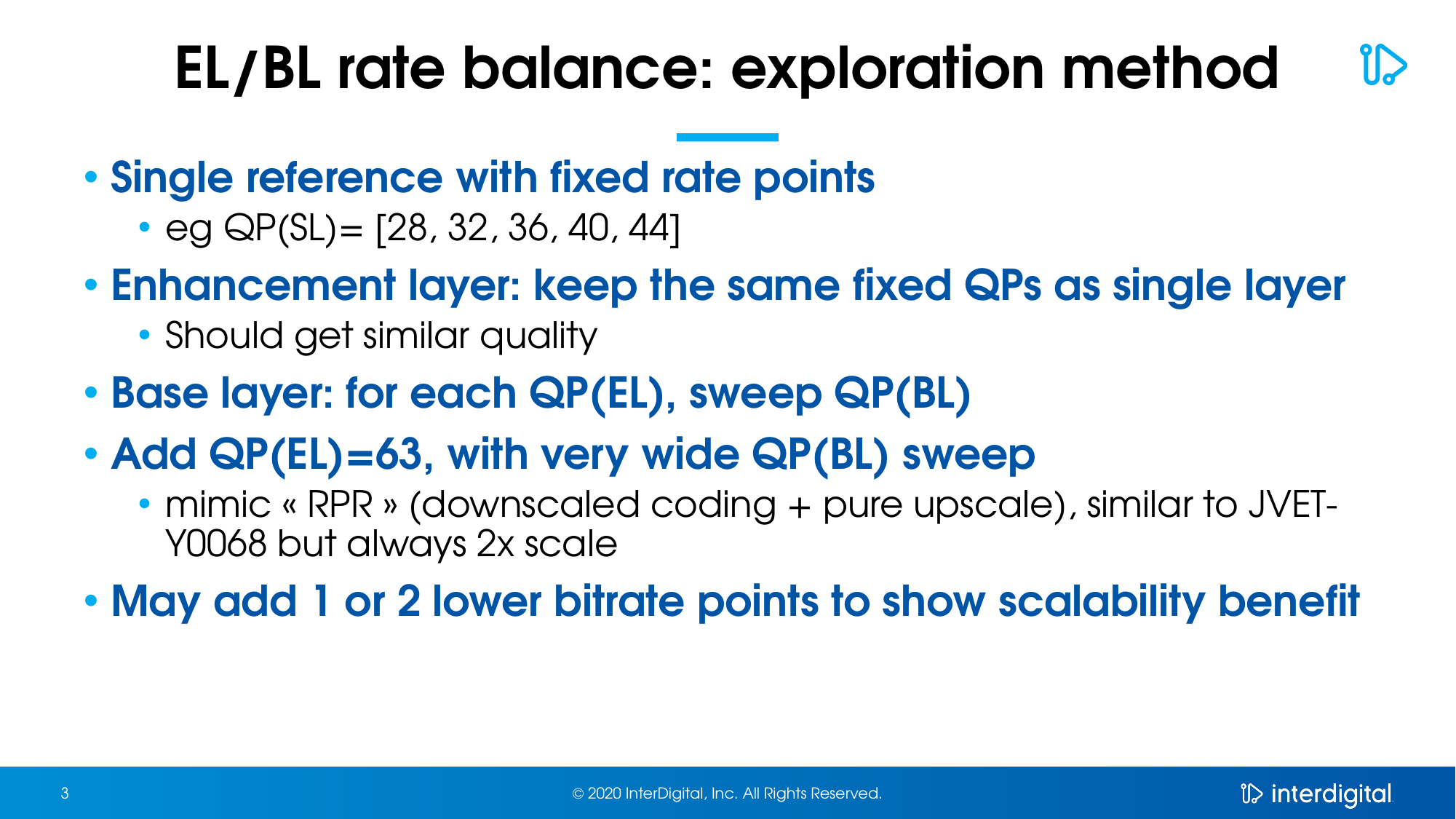

# EL/BL rate balance: exploration method
Single reference with fixed rate points
eg QP(SL)= [28, 32, 36, 40, 44]
Enhancement layer: keep the same fixed QPs as single layer
Should get similar quality
Base layer: for each QP(EL), sweep QP(BL)
Add QP(EL)=63, with very wide QP(BL) sweep
mimic « RPR » (downscaled coding + pure upscale), similar to JVET-Y0068 but always 2x scale
May add 1 or 2 lower bitrate points to show scalability benefit

© 2020 InterDigital, Inc. All Rights Reserved.
3